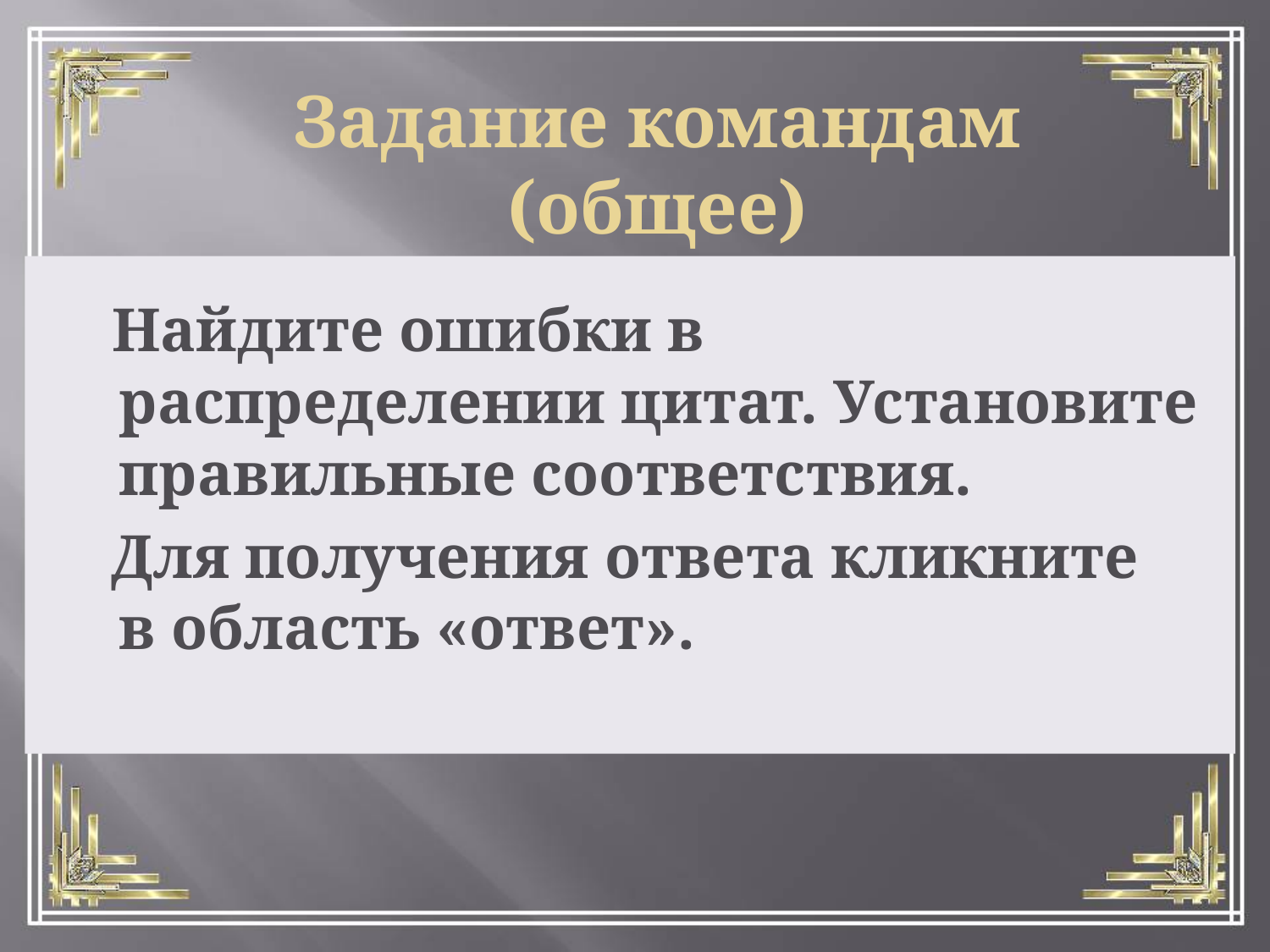

Задание командам
(общее)

    Найдите ошибки в распределении цитат. Установите правильные соответствия.
   Для получения ответа кликните  в область «ответ».